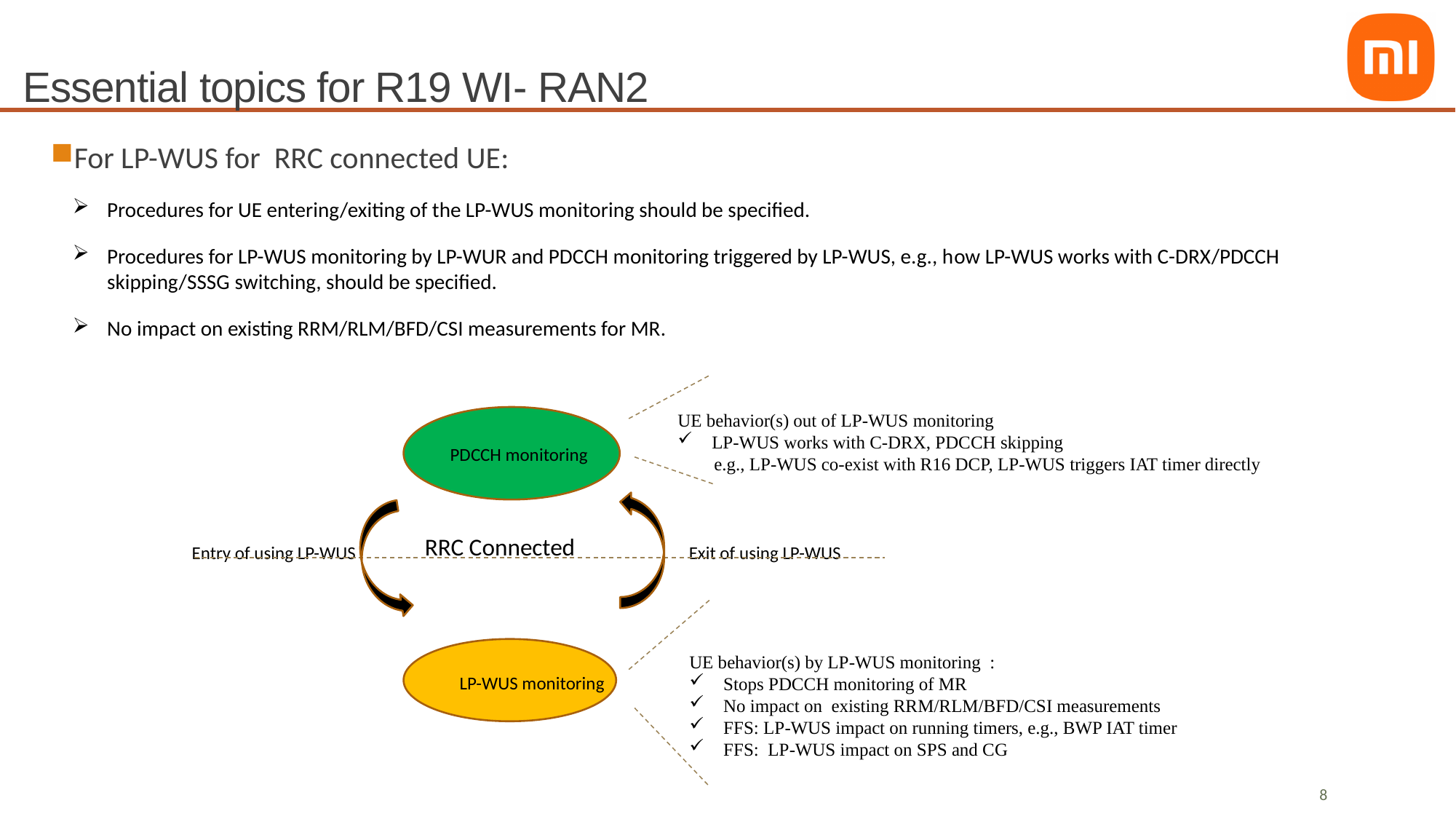

# Essential topics for R19 WI- RAN2
For LP-WUS for  RRC connected UE:
Procedures for UE entering/exiting of the LP-WUS monitoring should be specified.
Procedures for LP-WUS monitoring by LP-WUR and PDCCH monitoring triggered by LP-WUS, e.g., how LP-WUS works with C-DRX/PDCCH skipping/SSSG switching, should be specified.
No impact on existing RRM/RLM/BFD/CSI measurements for MR.

UE behavior(s) out of LP-WUS monitoring
LP-WUS works with C-DRX, PDCCH skipping
        e.g., LP-WUS co-exist with R16 DCP, LP-WUS triggers IAT timer directly

PDCCH monitoring
RRC Connected
Entry of using LP-WUS
Exit of using LP-WUS

LP-WUS monitoring

UE behavior(s) by LP-WUS monitoring  :
Stops PDCCH monitoring of MR
No impact on  existing RRM/RLM/BFD/CSI measurements
FFS: LP-WUS impact on running timers, e.g., BWP IAT timer
FFS:  LP-WUS impact on SPS and CG